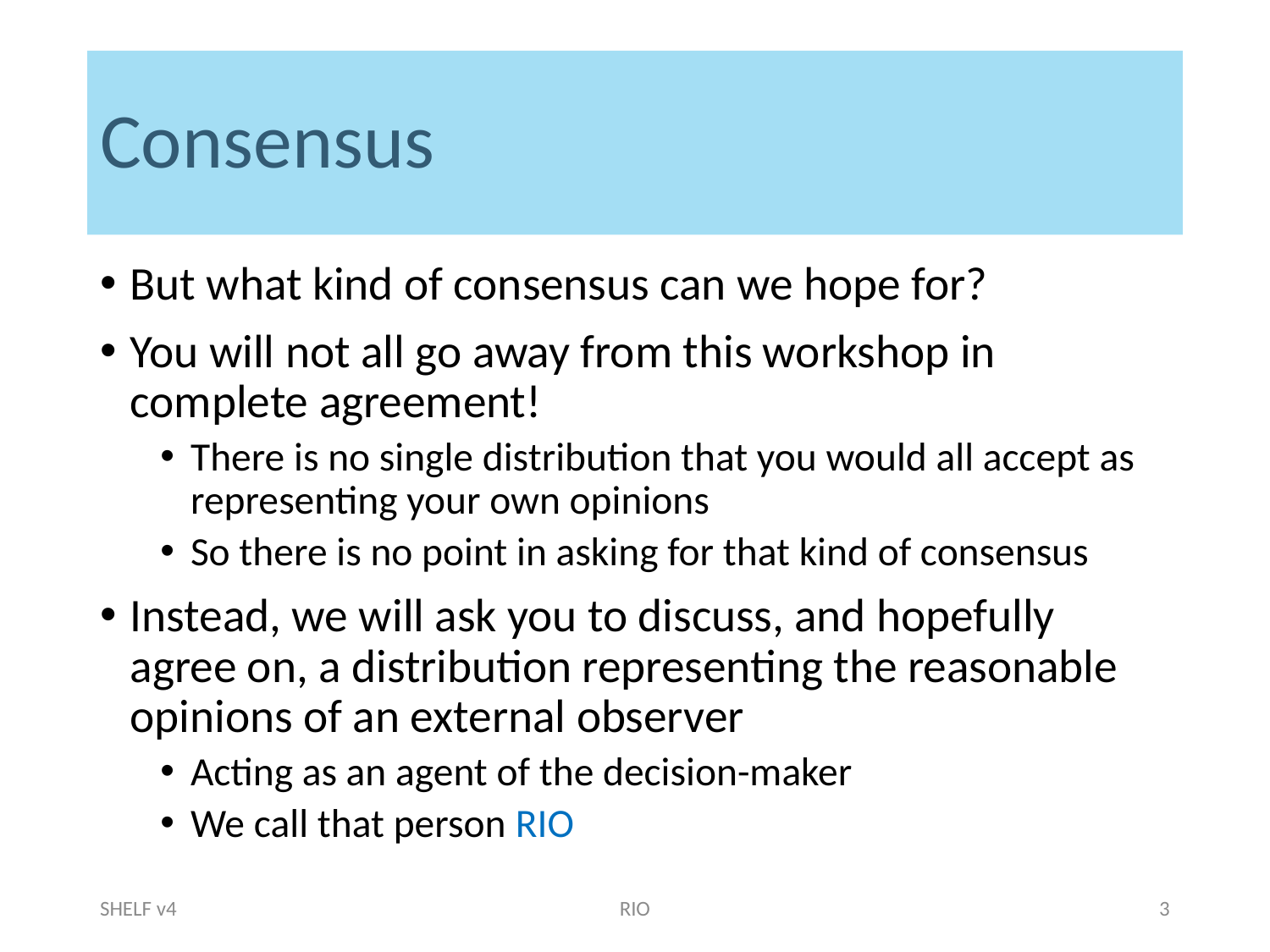

# Consensus
But what kind of consensus can we hope for?
You will not all go away from this workshop in complete agreement!
There is no single distribution that you would all accept as representing your own opinions
So there is no point in asking for that kind of consensus
Instead, we will ask you to discuss, and hopefully agree on, a distribution representing the reasonable opinions of an external observer
Acting as an agent of the decision-maker
We call that person RIO
SHELF v4
RIO
3